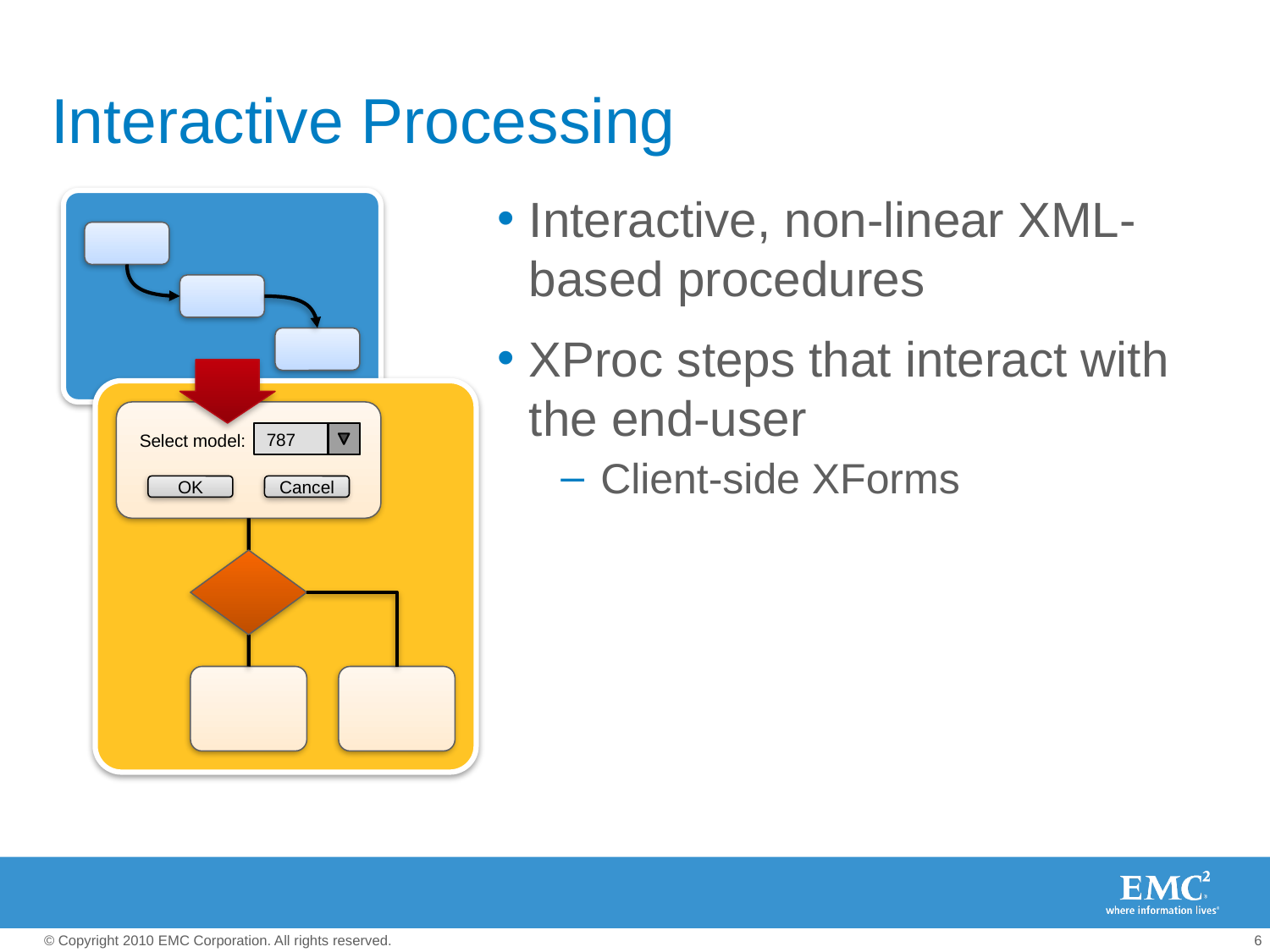

# Interactive Processing
Interactive, non-linear XML-based procedures
XProc steps that interact with the end-user
Client-side XForms

Select model:
787

OK
Cancel